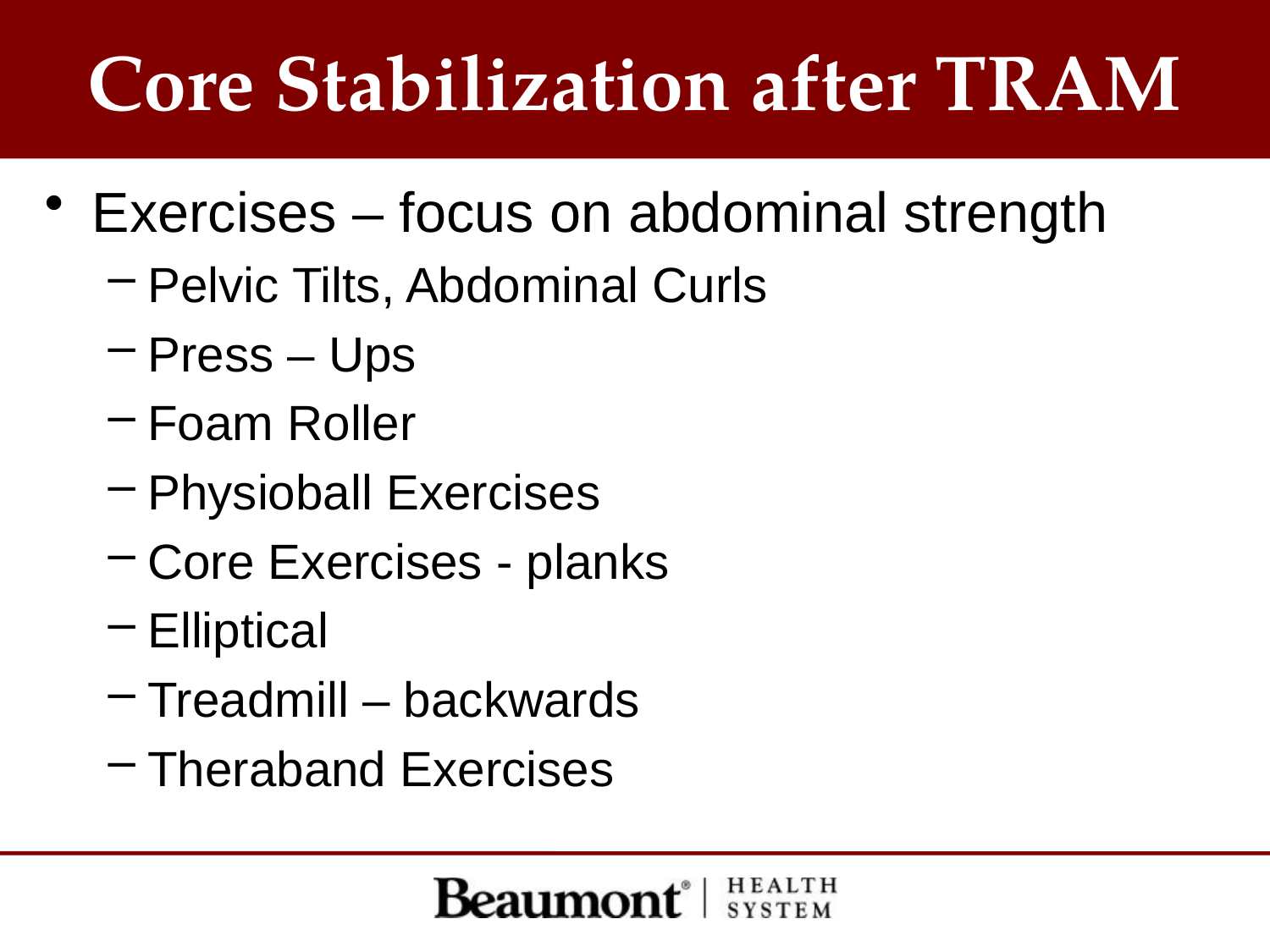

# Core Stabilization after TRAM
Exercises – focus on abdominal strength
Pelvic Tilts, Abdominal Curls
Press – Ups
Foam Roller
Physioball Exercises
Core Exercises - planks
Elliptical
Treadmill – backwards
Theraband Exercises